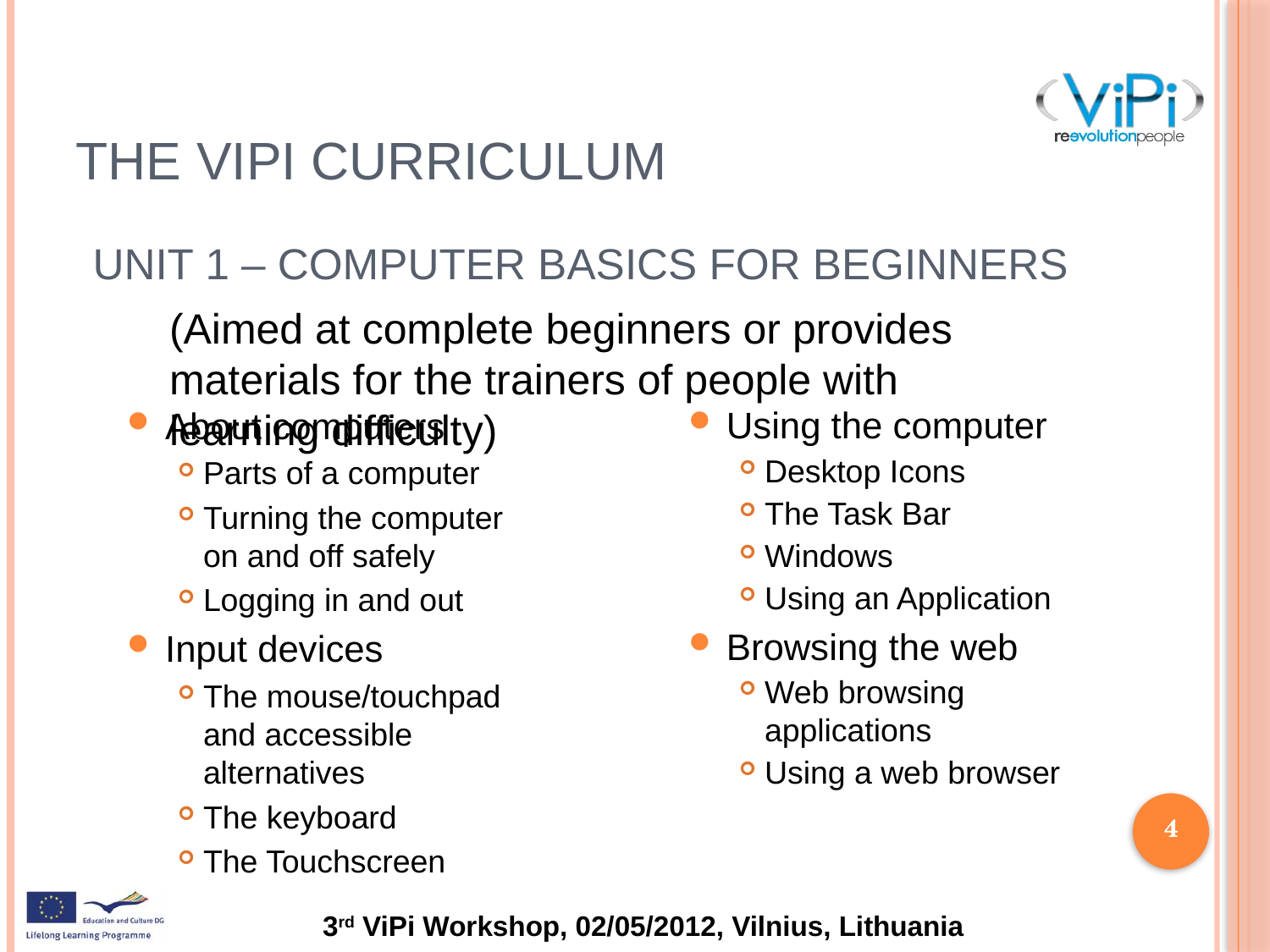

# The ViPi Curriculum
Unit 1 – Computer basics for Beginners
(Aimed at complete beginners or provides materials for the trainers of people with learning difficulty)
About computers
Parts of a computer
Turning the computer on and off safely
Logging in and out
Input devices
The mouse/touchpad and accessible alternatives
The keyboard
The Touchscreen

Using the computer
Desktop Icons
The Task Bar
Windows
Using an Application
Browsing the web
Web browsing applications
Using a web browser

4